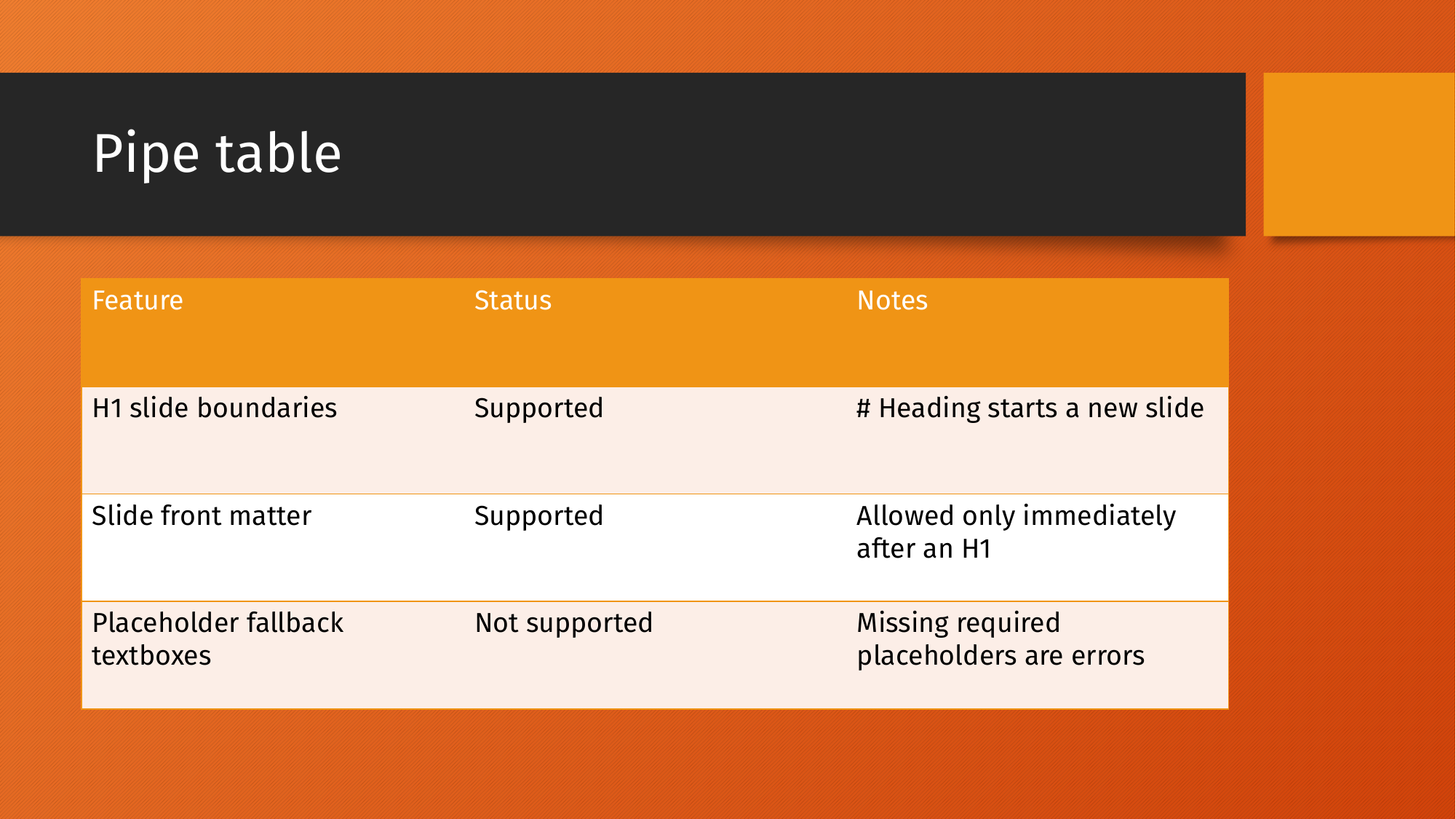

# Pipe table

| Feature | Status | Notes |
| --- | --- | --- |
| H1 slide boundaries | Supported | # Heading starts a new slide |
| Slide front matter | Supported | Allowed only immediately after an H1 |
| Placeholder fallback textboxes | Not supported | Missing required placeholders are errors |